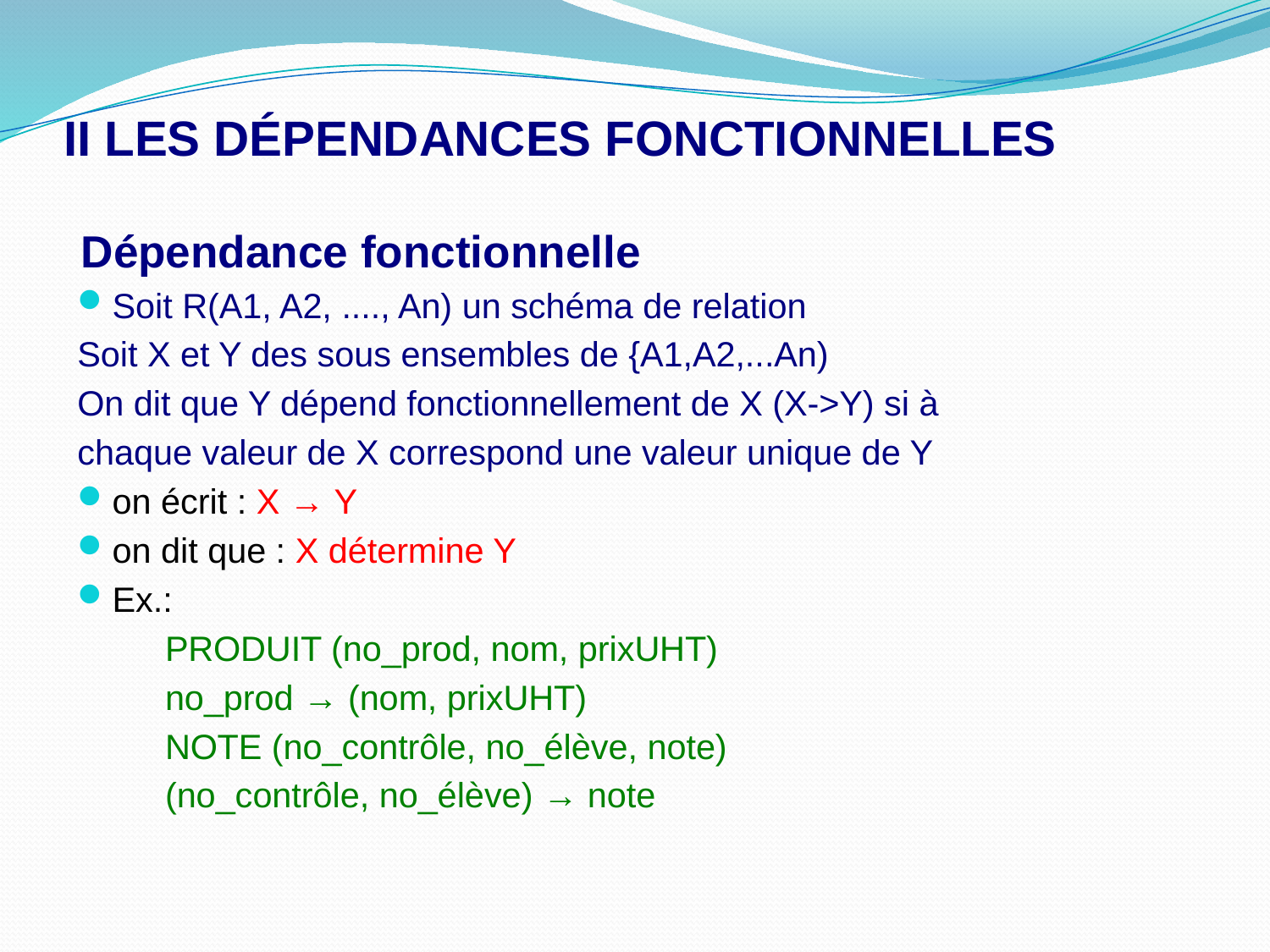

# II LES DÉPENDANCES FONCTIONNELLES
 Dépendance fonctionnelle
Soit R(A1, A2, ...., An) un schéma de relation
Soit X et Y des sous ensembles de {A1,A2,...An)
On dit que Y dépend fonctionnellement de X (X->Y) si à
chaque valeur de X correspond une valeur unique de Y
on écrit : X → Y
on dit que : X détermine Y
Ex.:
         PRODUIT (no_prod, nom, prixUHT)
         no_prod → (nom, prixUHT)
         NOTE (no_contrôle, no_élève, note)
         (no_contrôle, no_élève) → note